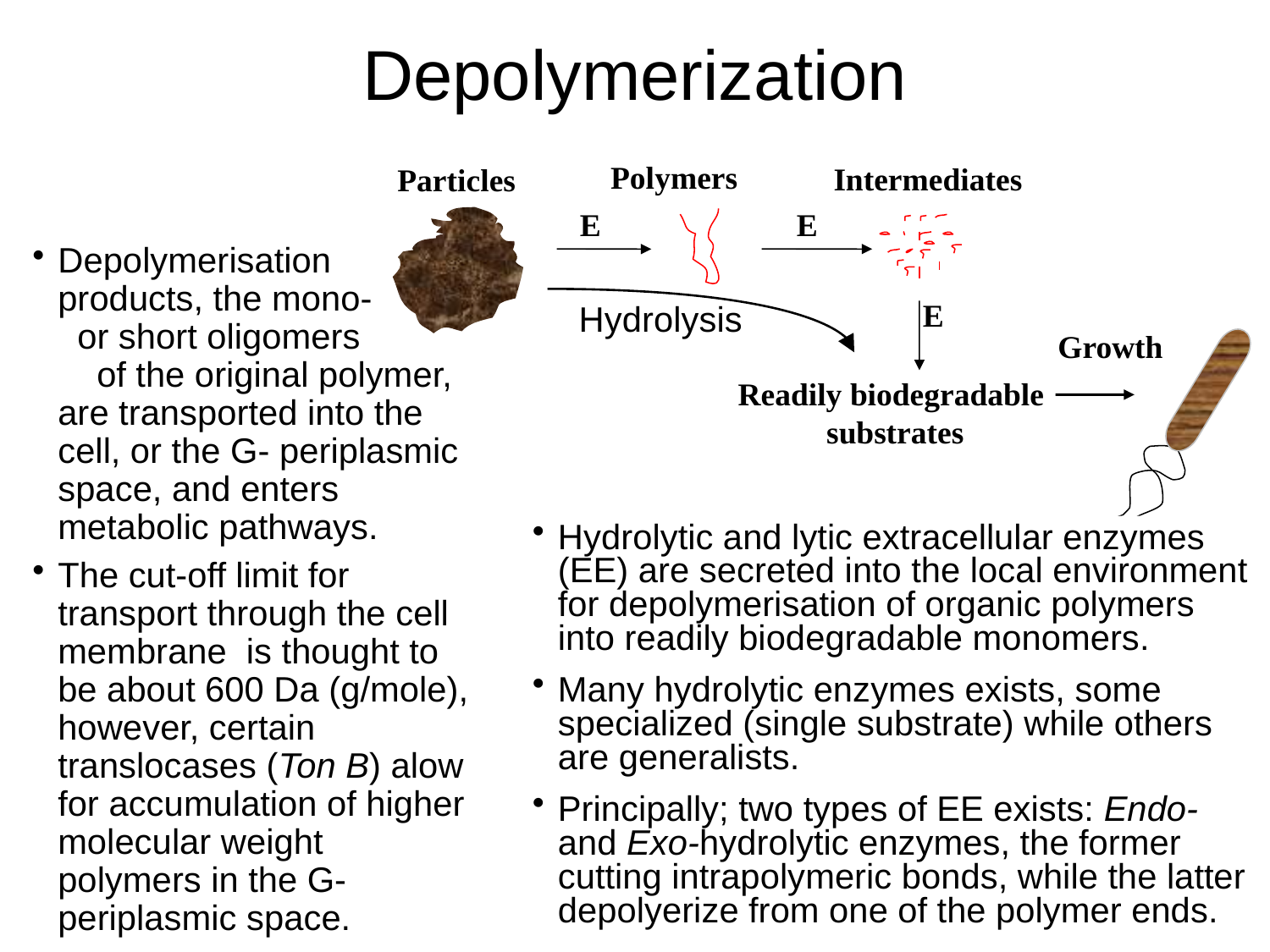

# Depolymerization
Polymers
E

Intermediates
E

Particles

Depolymerisation   products, the mono-             or short oligomers                of the original polymer, are transported into the cell, or the G- periplasmic space, and enters metabolic pathways.
The cut-off limit for transport through the cell membrane  is thought to be about 600 Da (g/mole), however, certain translocases (Ton B) alow for accumulation of higher molecular weight polymers in the G- periplasmic space.

Hydrolysis
E

Growth

Readily biodegradable
substrates
Hydrolytic and lytic extracellular enzymes (EE) are secreted into the local environment for depolymerisation of organic polymers into readily biodegradable monomers.
Many hydrolytic enzymes exists, some specialized (single substrate) while others are generalists.
Principally; two types of EE exists: Endo- and Exo-hydrolytic enzymes, the former cutting intrapolymeric bonds, while the latter depolyerize from one of the polymer ends.